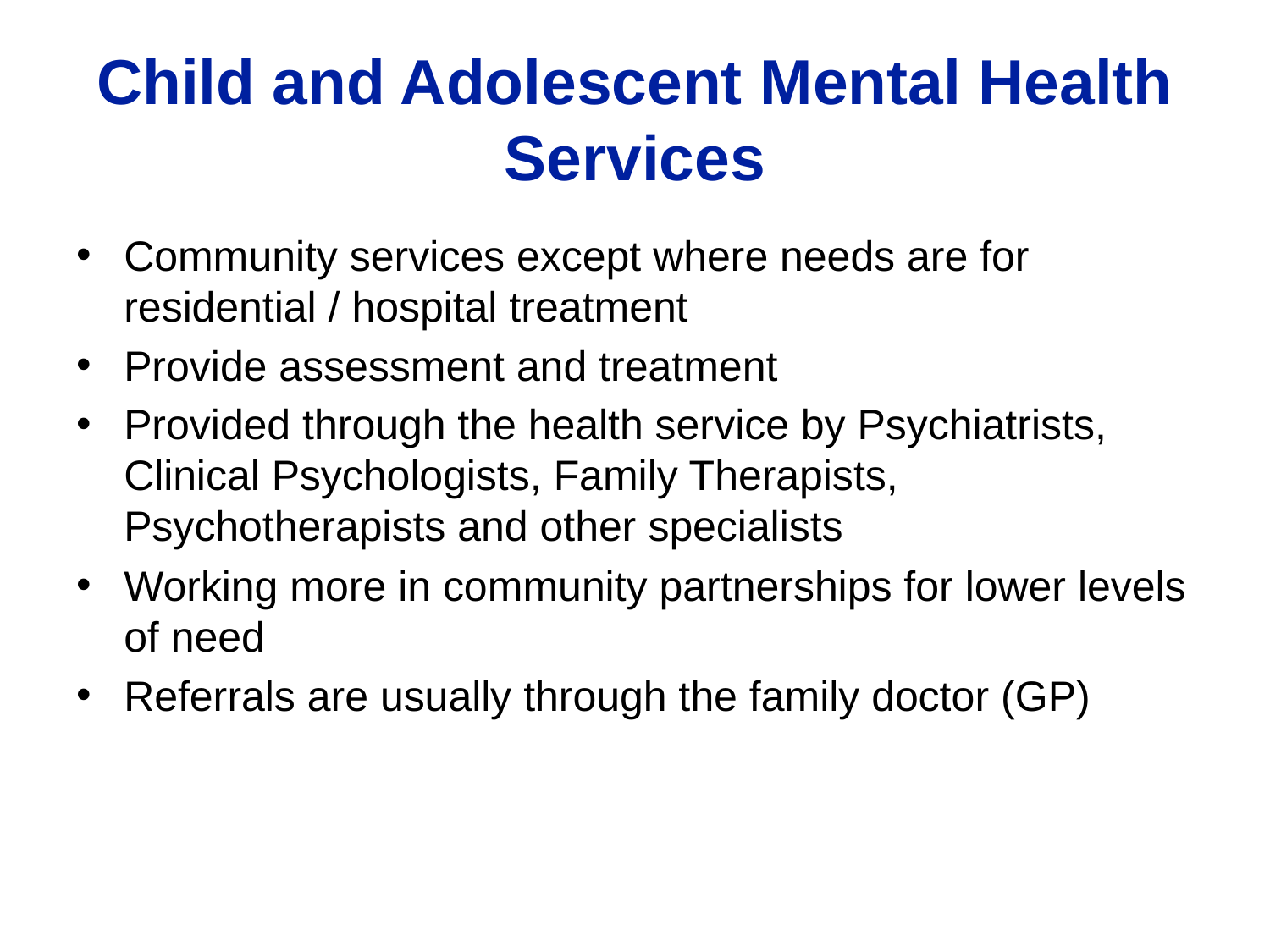

# Child and Adolescent Mental Health Services
Community services except where needs are for residential / hospital treatment
Provide assessment and treatment
Provided through the health service by Psychiatrists, Clinical Psychologists, Family Therapists, Psychotherapists and other specialists
Working more in community partnerships for lower levels of need
Referrals are usually through the family doctor (GP)